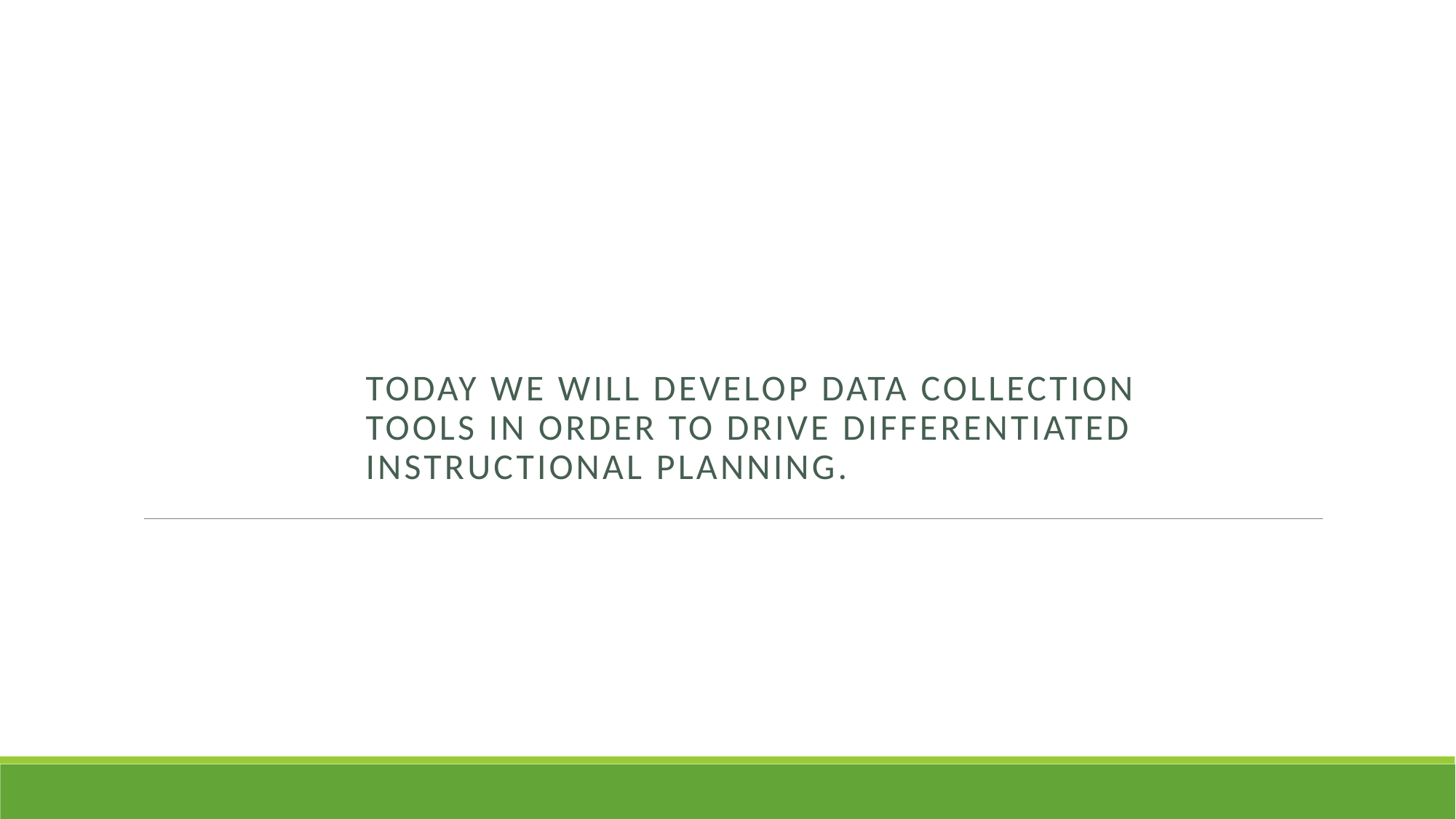

Today we will develop data collection tools in order to drive differentiated instructional planning.